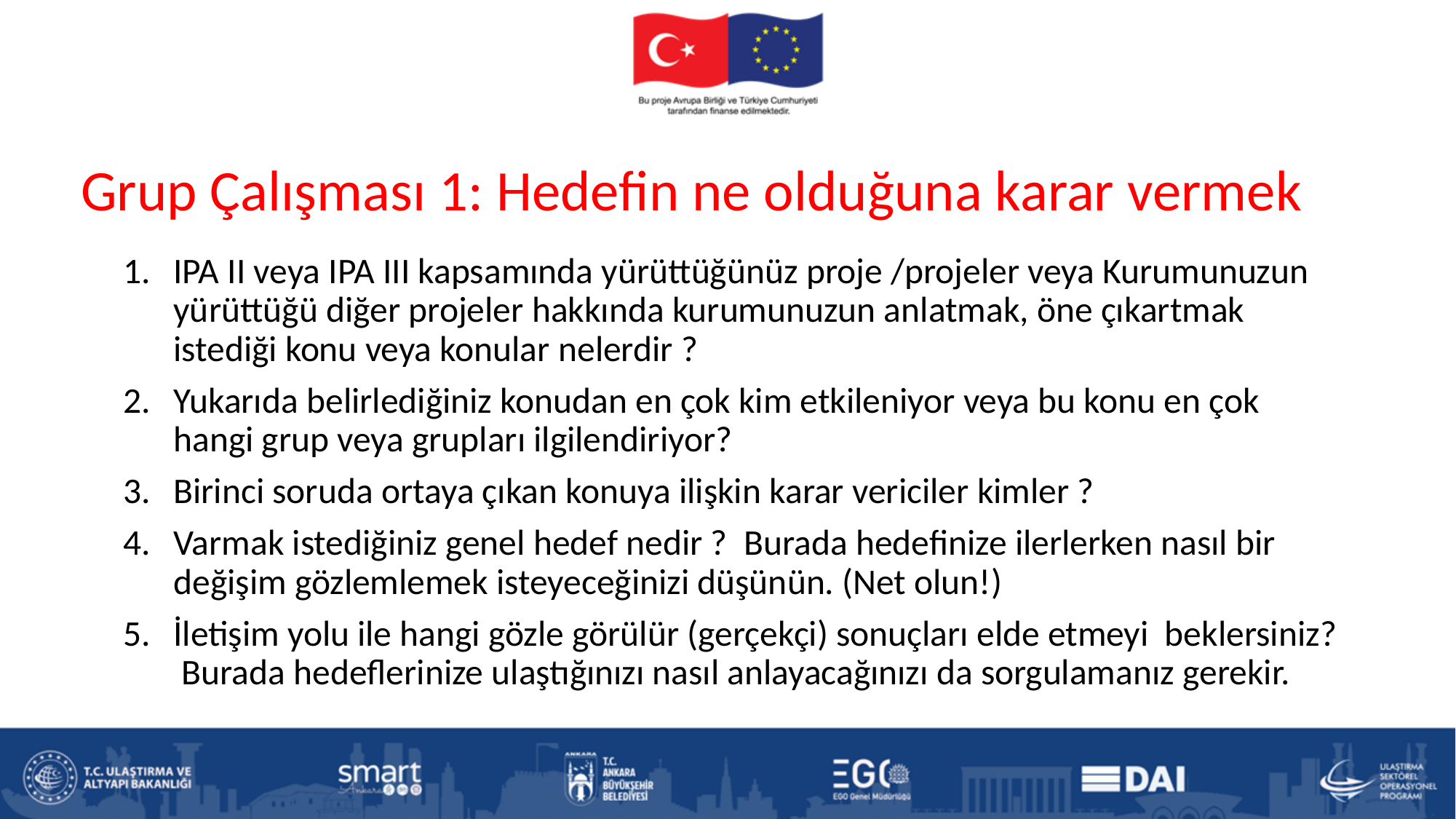

# Grup Çalışması 1: Hedefin ne olduğuna karar vermek
IPA II veya IPA III kapsamında yürüttüğünüz proje /projeler veya Kurumunuzun yürüttüğü diğer projeler hakkında kurumunuzun anlatmak, öne çıkartmak istediği konu veya konular nelerdir ?
Yukarıda belirlediğiniz konudan en çok kim etkileniyor veya bu konu en çok hangi grup veya grupları ilgilendiriyor?
Birinci soruda ortaya çıkan konuya ilişkin karar vericiler kimler ?
Varmak istediğiniz genel hedef nedir ?  Burada hedefinize ilerlerken nasıl bir değişim gözlemlemek isteyeceğinizi düşünün. (Net olun!)
İletişim yolu ile hangi gözle görülür (gerçekçi) sonuçları elde etmeyi  beklersiniz?  Burada hedeflerinize ulaştığınızı nasıl anlayacağınızı da sorgulamanız gerekir.